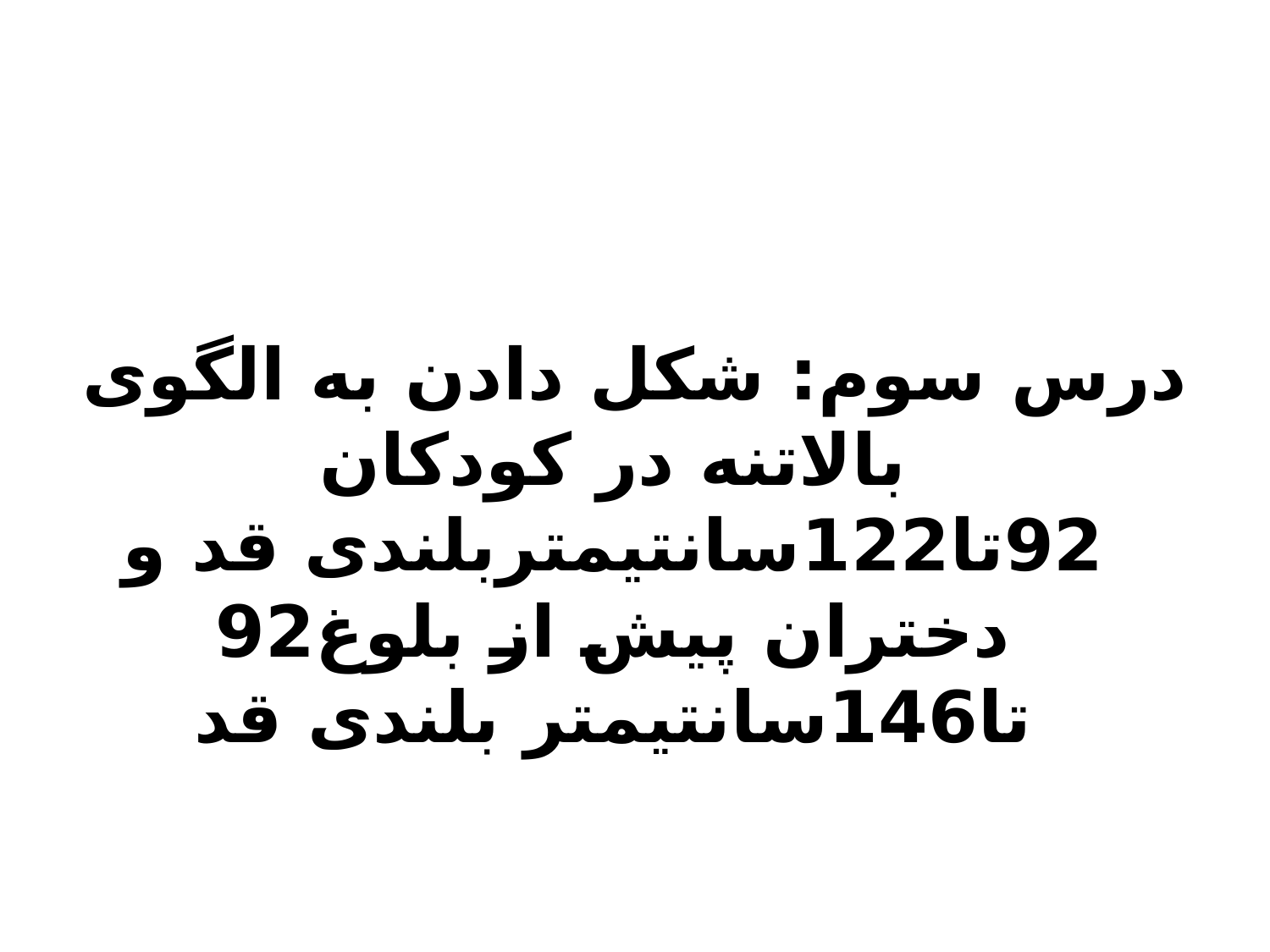

درس سوم: شکل دادن به الگوی بالاتنه در کودکان 92تا122سانتیمتربلندی قد و دختران پیش از بلوغ92 تا146سانتیمتر بلندی قد